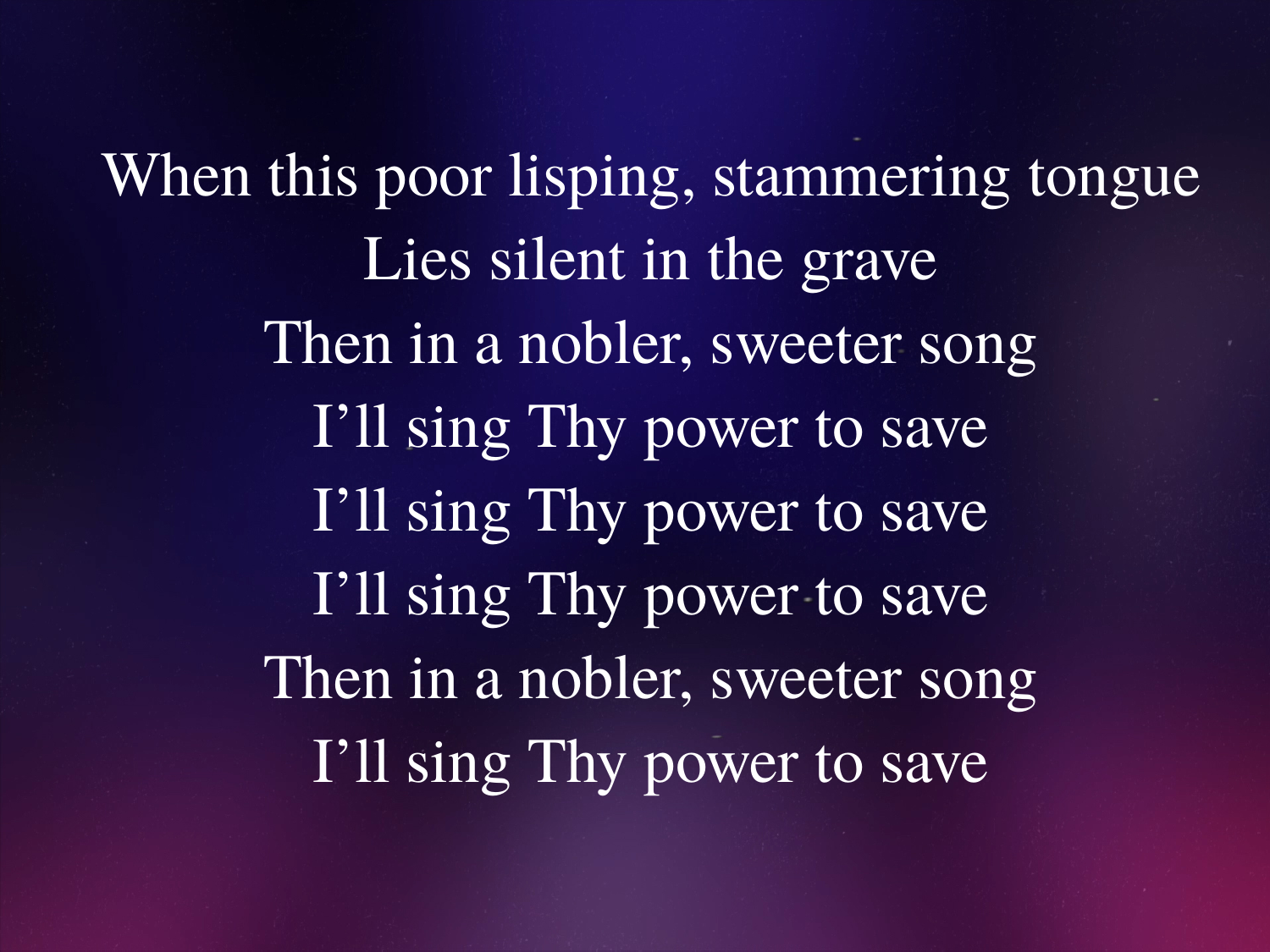

# When this poor lisping, stammering tongue Lies silent in the grave Then in a nobler, sweeter song I’ll sing Thy power to save I’ll sing Thy power to save I’ll sing Thy power to save Then in a nobler, sweeter song I’ll sing Thy power to save